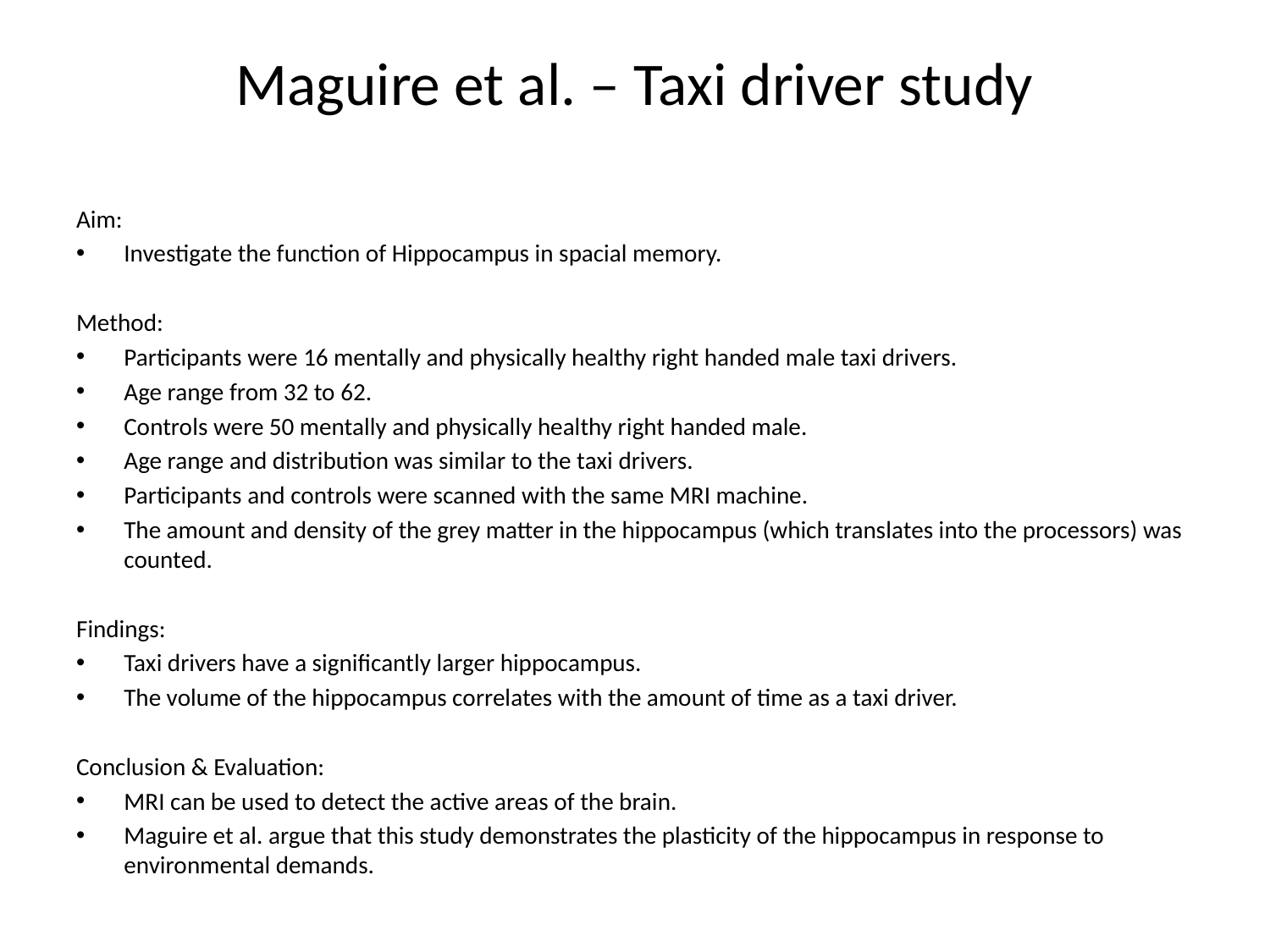

# Maguire et al. – Taxi driver study
Aim:
Investigate the function of Hippocampus in spacial memory.

Method:
Participants were 16 mentally and physically healthy right handed male taxi drivers.
Age range from 32 to 62.
Controls were 50 mentally and physically healthy right handed male.
Age range and distribution was similar to the taxi drivers.
Participants and controls were scanned with the same MRI machine.
The amount and density of the grey matter in the hippocampus (which translates into the processors) was counted.

Findings:
Taxi drivers have a significantly larger hippocampus.
The volume of the hippocampus correlates with the amount of time as a taxi driver.

Conclusion & Evaluation:
MRI can be used to detect the active areas of the brain.
Maguire et al. argue that this study demonstrates the plasticity of the hippocampus in response to environmental demands.